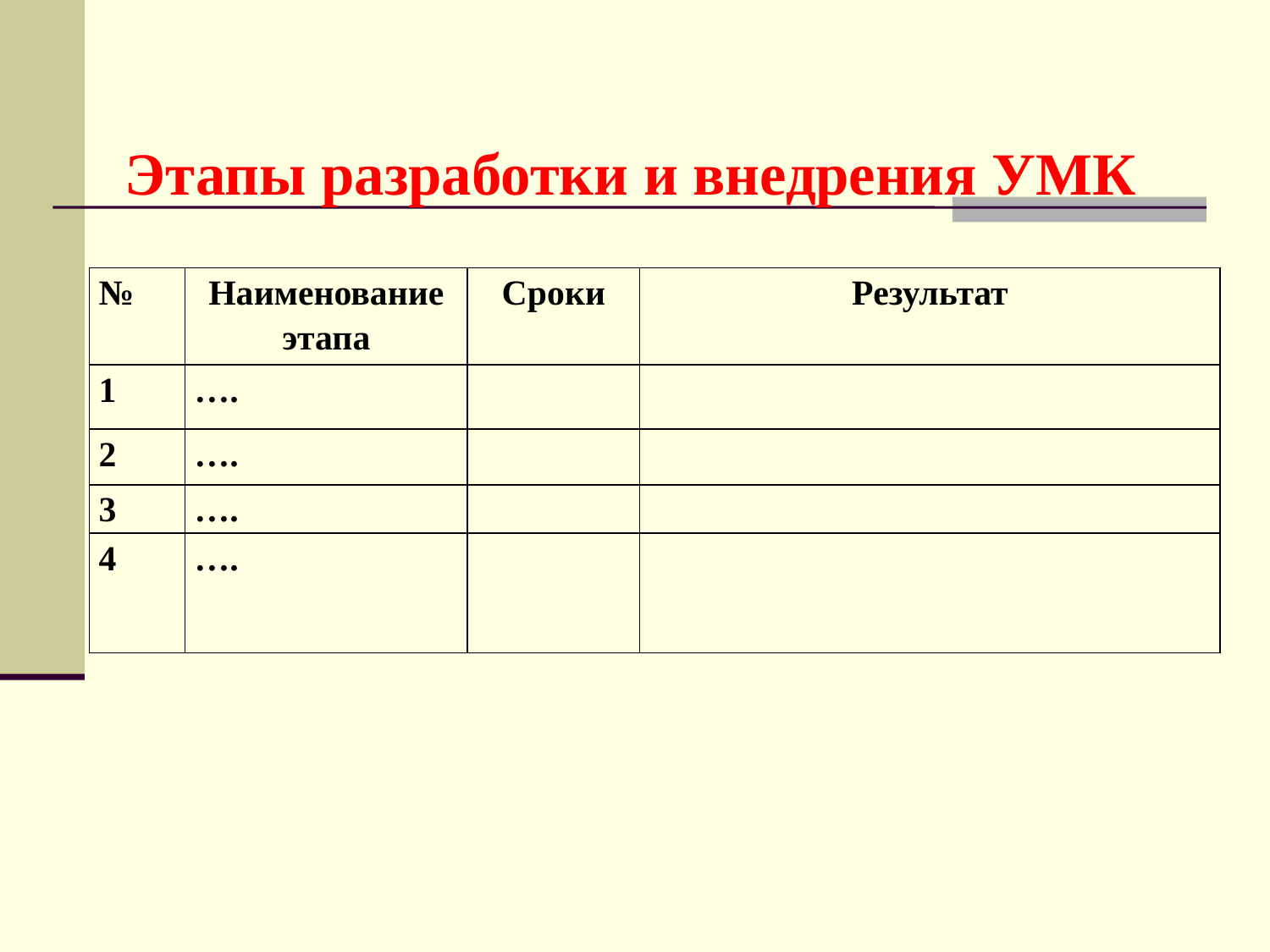

Этапы разработки и внедрения УМК
| № | Наименование этапа | Сроки | Результат |
| --- | --- | --- | --- |
| 1 | …. |  |  |
| 2 | …. |  |  |
| 3 | …. |  |  |
| 4 | …. |  |  |